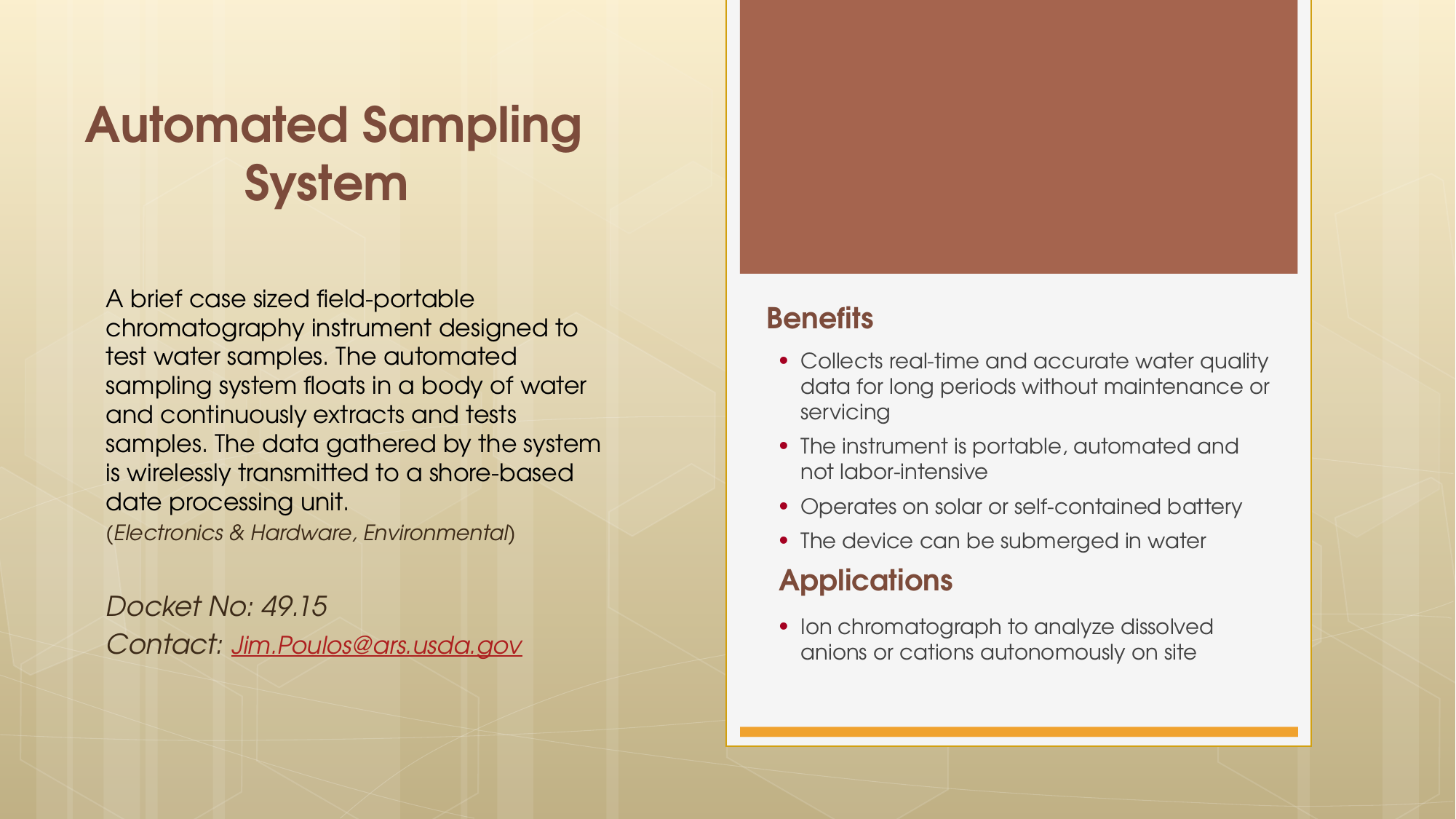

# Automated Sampling System
A brief case sized field-portable chromatography instrument designed to test water samples. The automated sampling system floats in a body of water and continuously extracts and tests samples. The data gathered by the system is wirelessly transmitted to a shore-based date processing unit.
(Electronics & Hardware, Environmental)

Docket No: 49.15
Contact: Jim.Poulos@ars.usda.gov

Benefits

Collects real-time and accurate water quality data for long periods without maintenance or servicing
The instrument is portable, automated and not labor-intensive
Operates on solar or self-contained battery
The device can be submerged in water
Applications

Ion chromatograph to analyze dissolved anions or cations autonomously on site